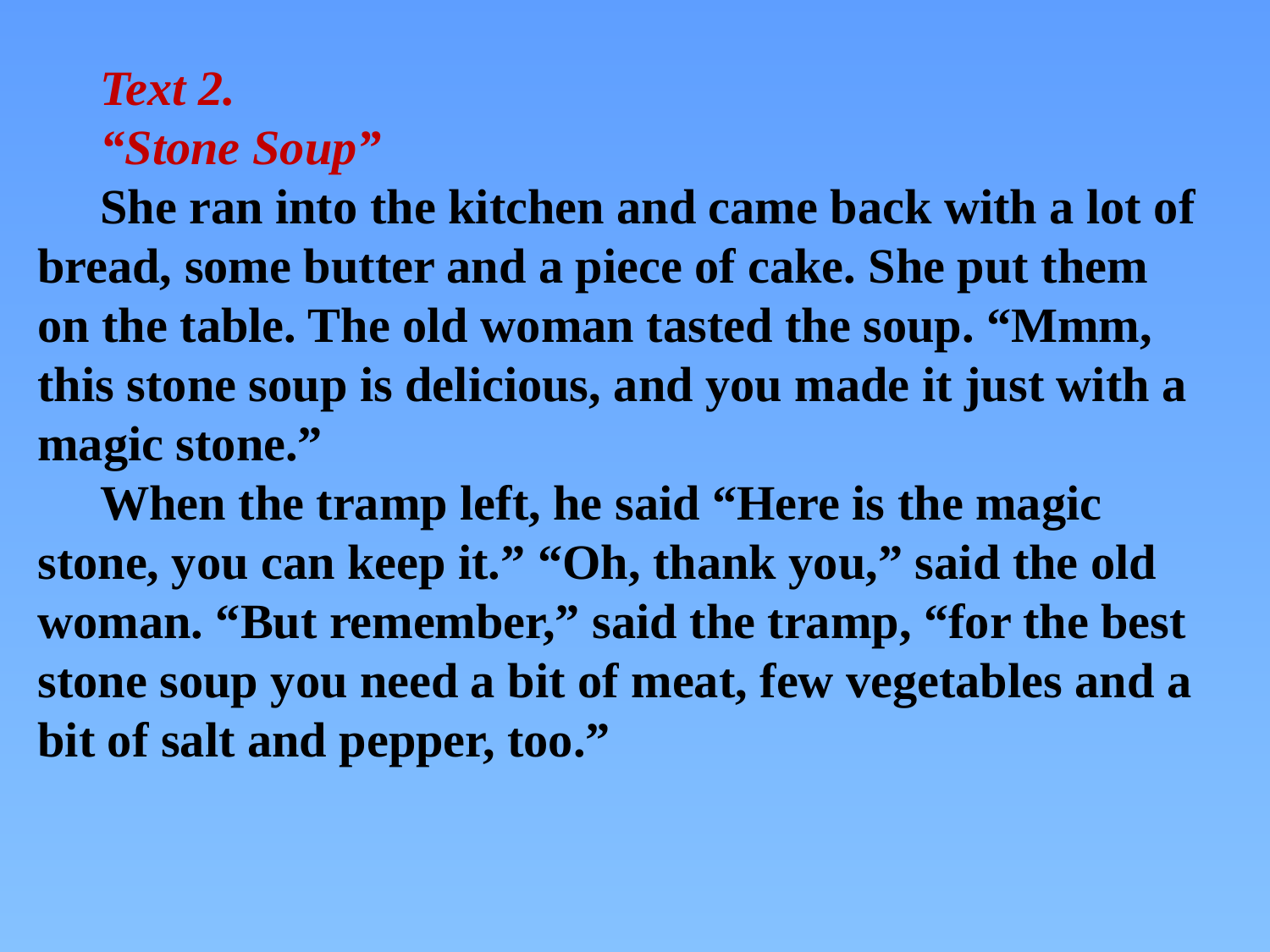

Text 2.
“Stone Soup”
She ran into the kitchen and came back with a lot of bread, some butter and a piece of cake. She put them on the table. The old woman tasted the soup. “Mmm, this stone soup is delicious, and you made it just with a magic stone.”
When the tramp left, he said “Here is the magic stone, you can keep it.” “Oh, thank you,” said the old woman. “But remember,” said the tramp, “for the best stone soup you need a bit of meat, few vegetables and a bit of salt and pepper, too.”